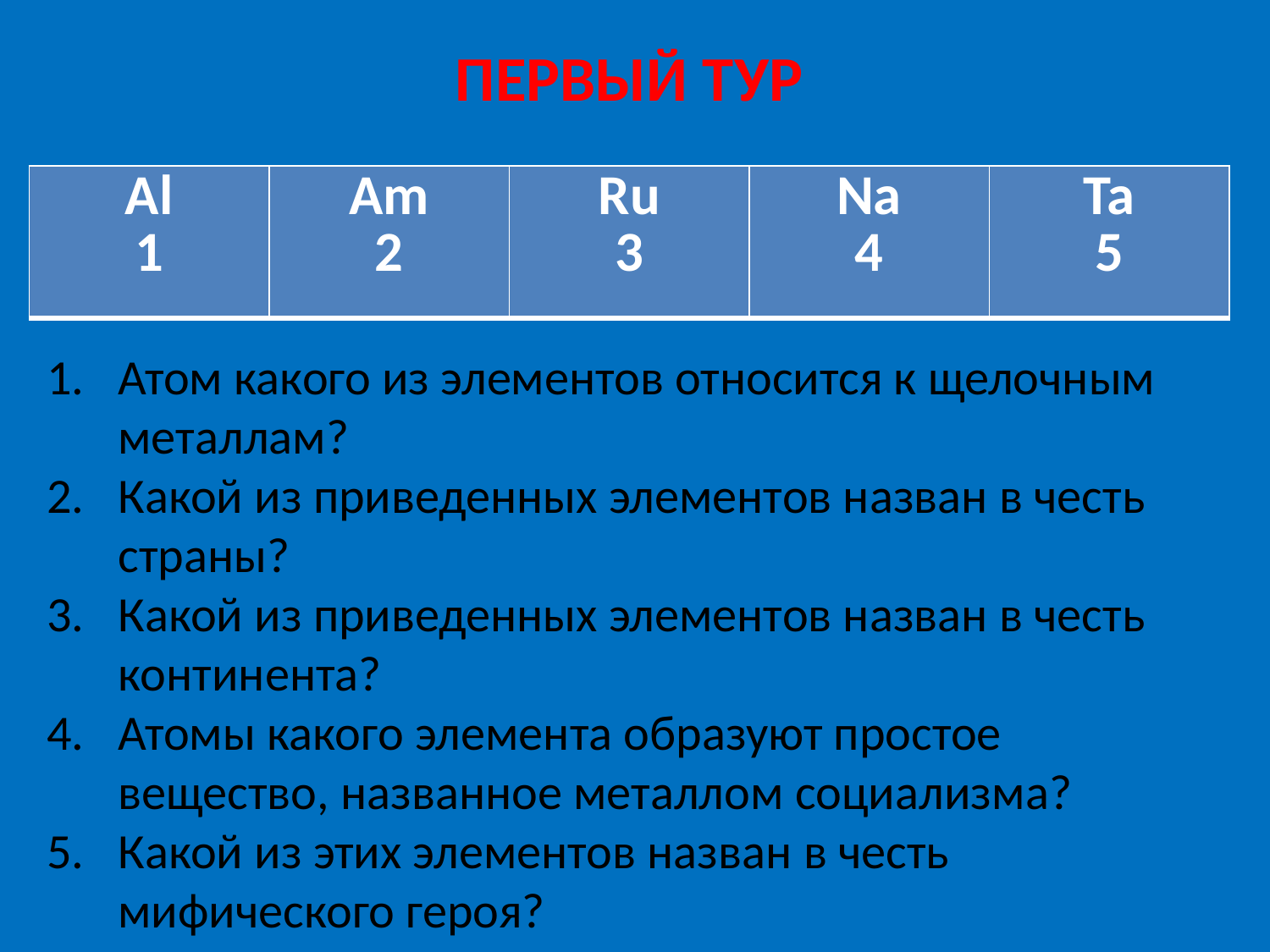

ПЕРВЫЙ ТУР
| Al 1 | Am 2 | Ru 3 | Na 4 | Ta 5 |
| --- | --- | --- | --- | --- |
Атом какого из элементов относится к щелочным металлам?
Какой из приведенных элементов назван в честь страны?
Какой из приведенных элементов назван в честь континента?
Атомы какого элемента образуют простое вещество, названное металлом социализма?
Какой из этих элементов назван в честь мифического героя?